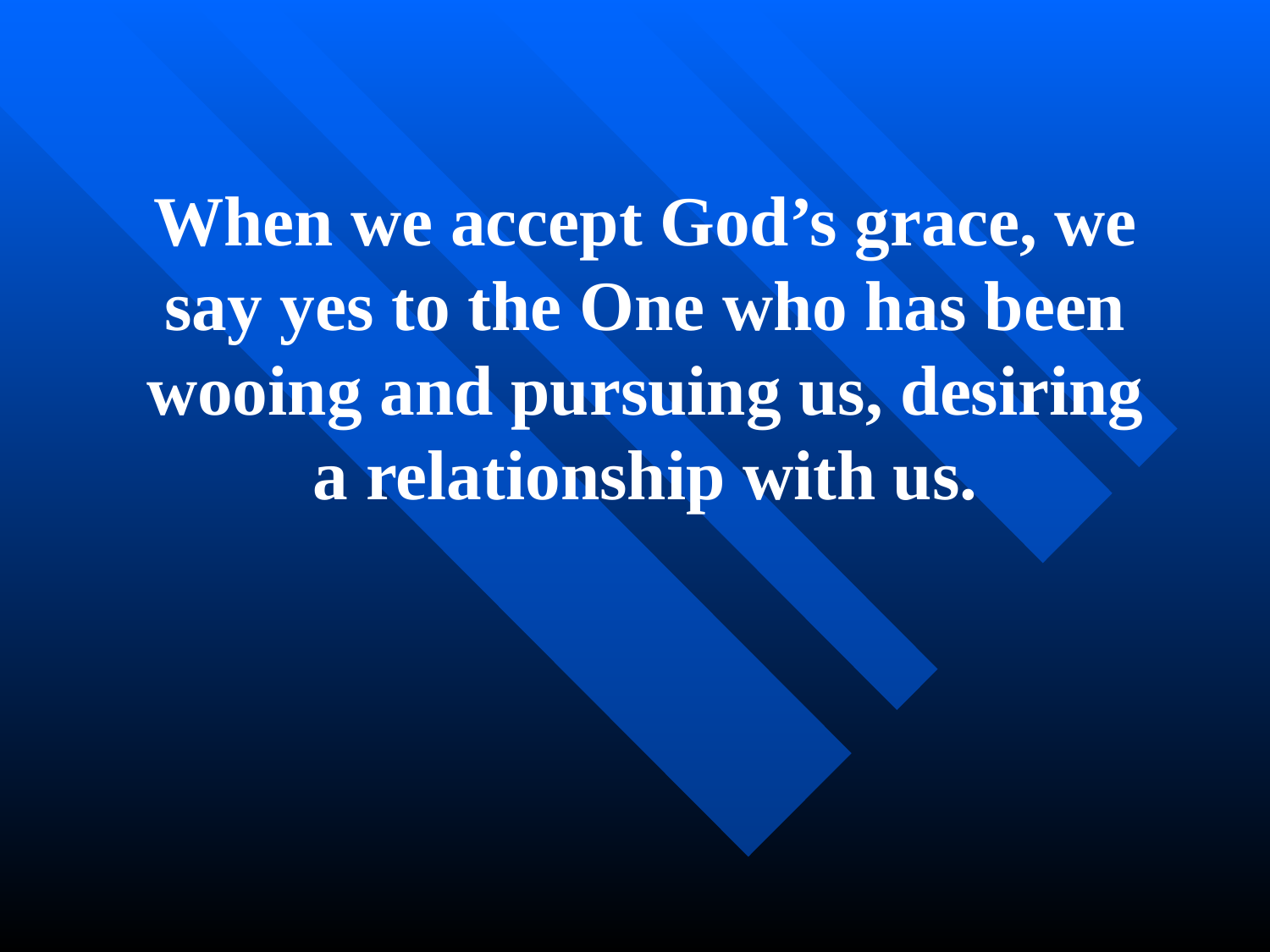

When we accept God’s grace, we say yes to the One who has been wooing and pursuing us, desiring a relationship with us.